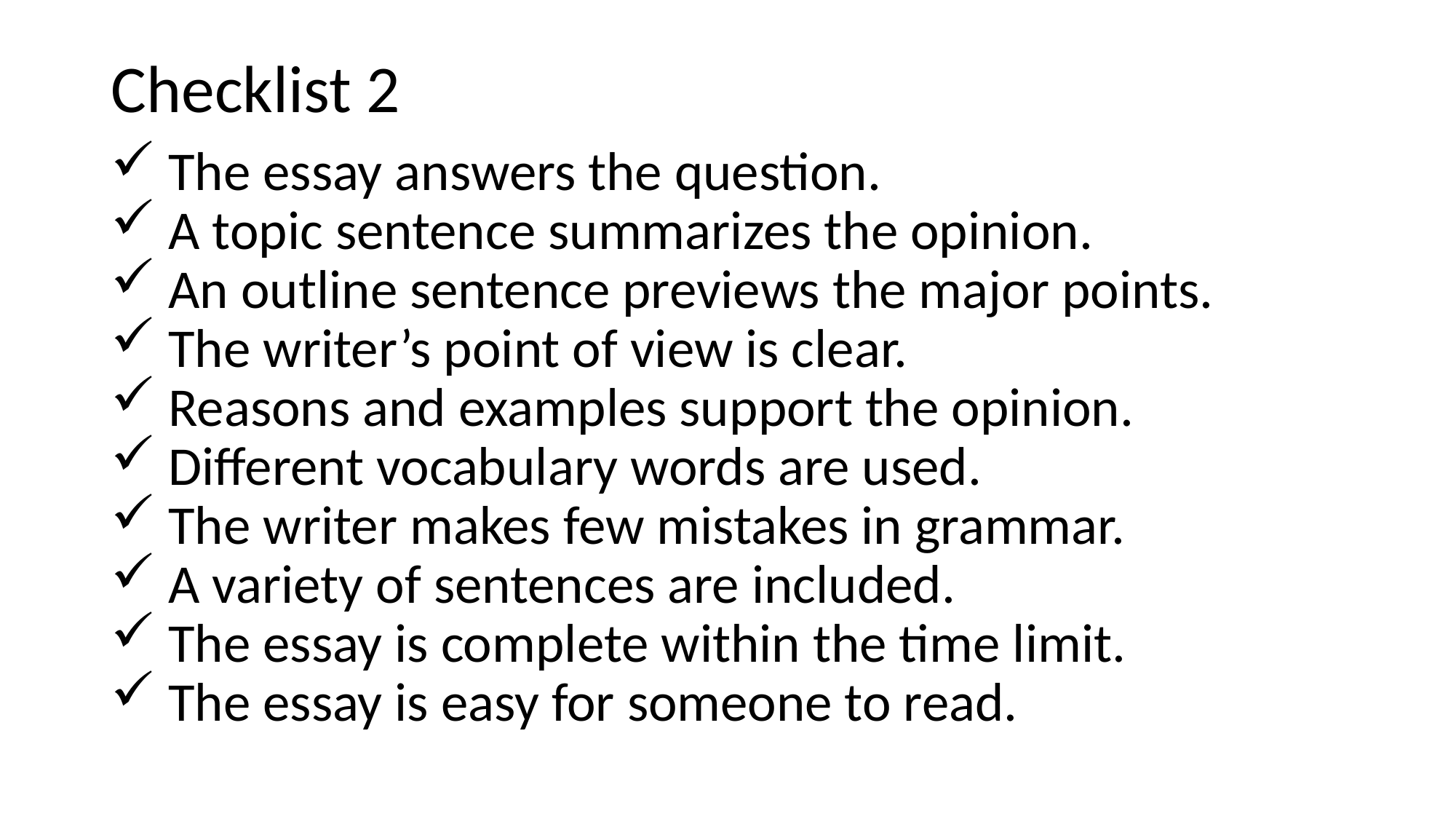

# Checklist 2
 The essay answers the question.
 A topic sentence summarizes the opinion.
 An outline sentence previews the major points.
 The writer’s point of view is clear.
 Reasons and examples support the opinion.
 Different vocabulary words are used.
 The writer makes few mistakes in grammar.
 A variety of sentences are included.
 The essay is complete within the time limit.
 The essay is easy for someone to read.